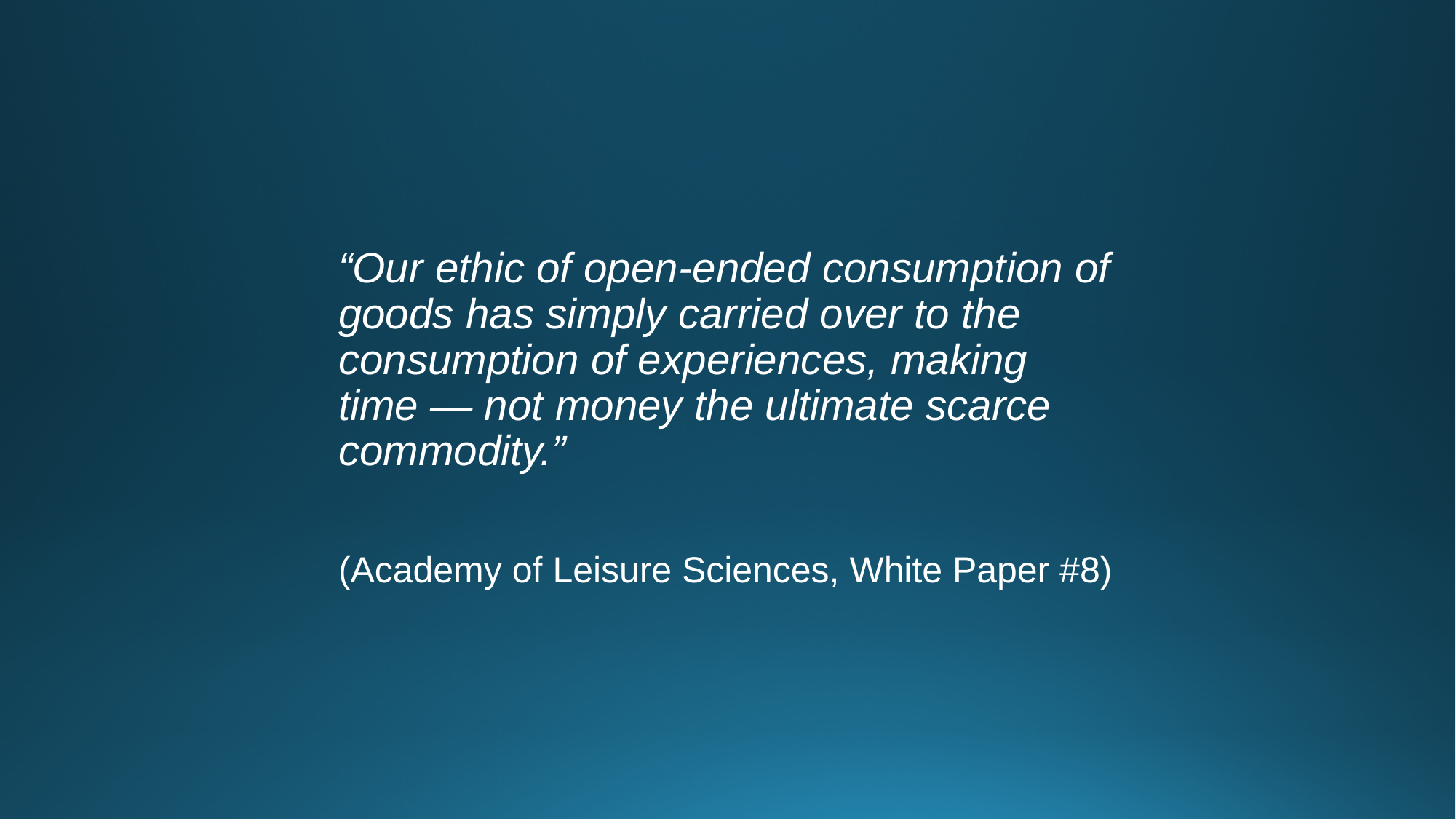

“Our ethic of open-ended consumption of goods has simply carried over to the consumption of experiences, making time — not money the ultimate scarce commodity.”

(Academy of Leisure Sciences, White Paper #8)